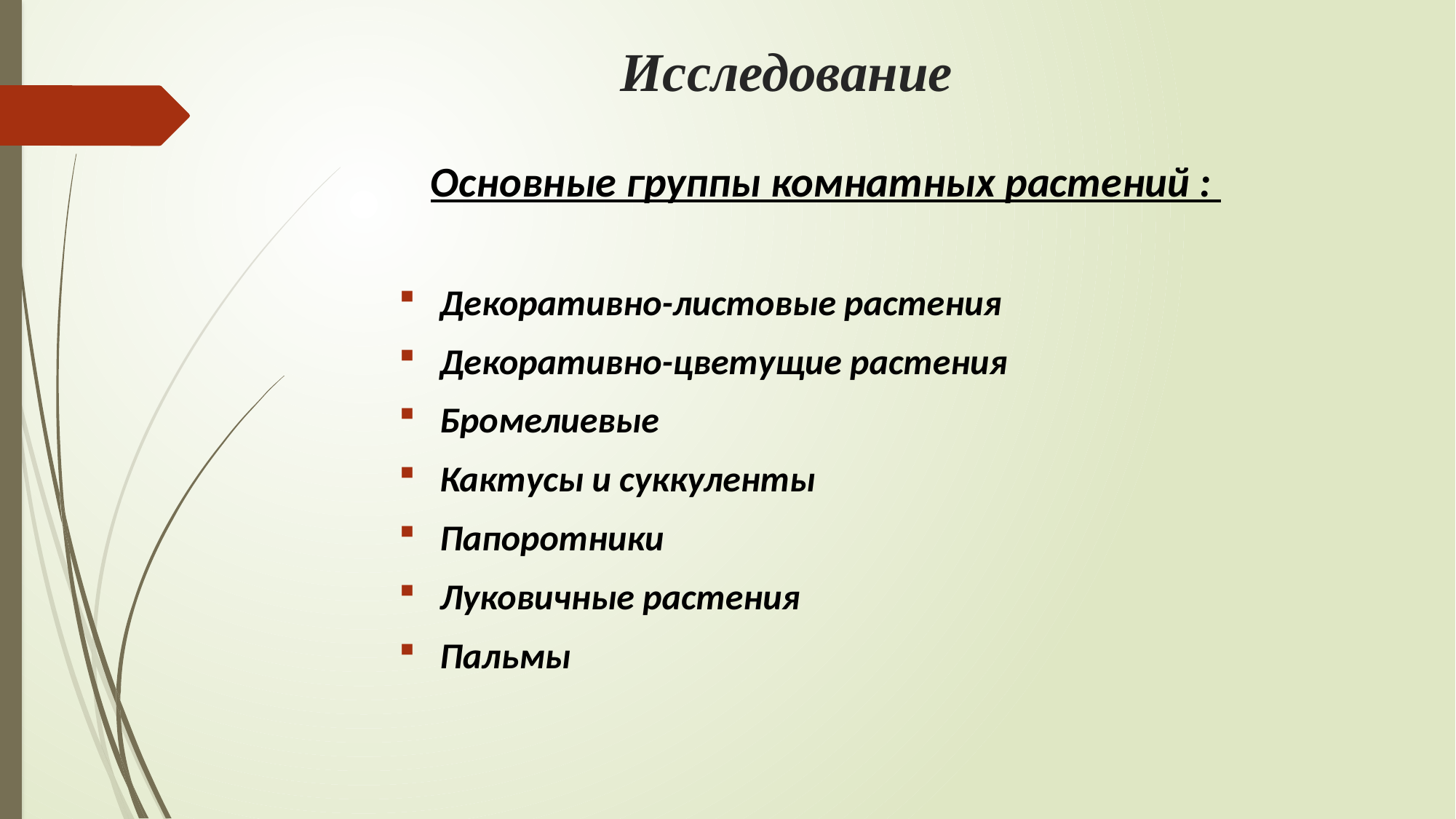

# Исследование
Основные группы комнатных растений :

Декоративно-листовые растения
Декоративно-цветущие растения
Бромелиевые
Кактусы и суккуленты
Папоротники
Луковичные растения
Пальмы